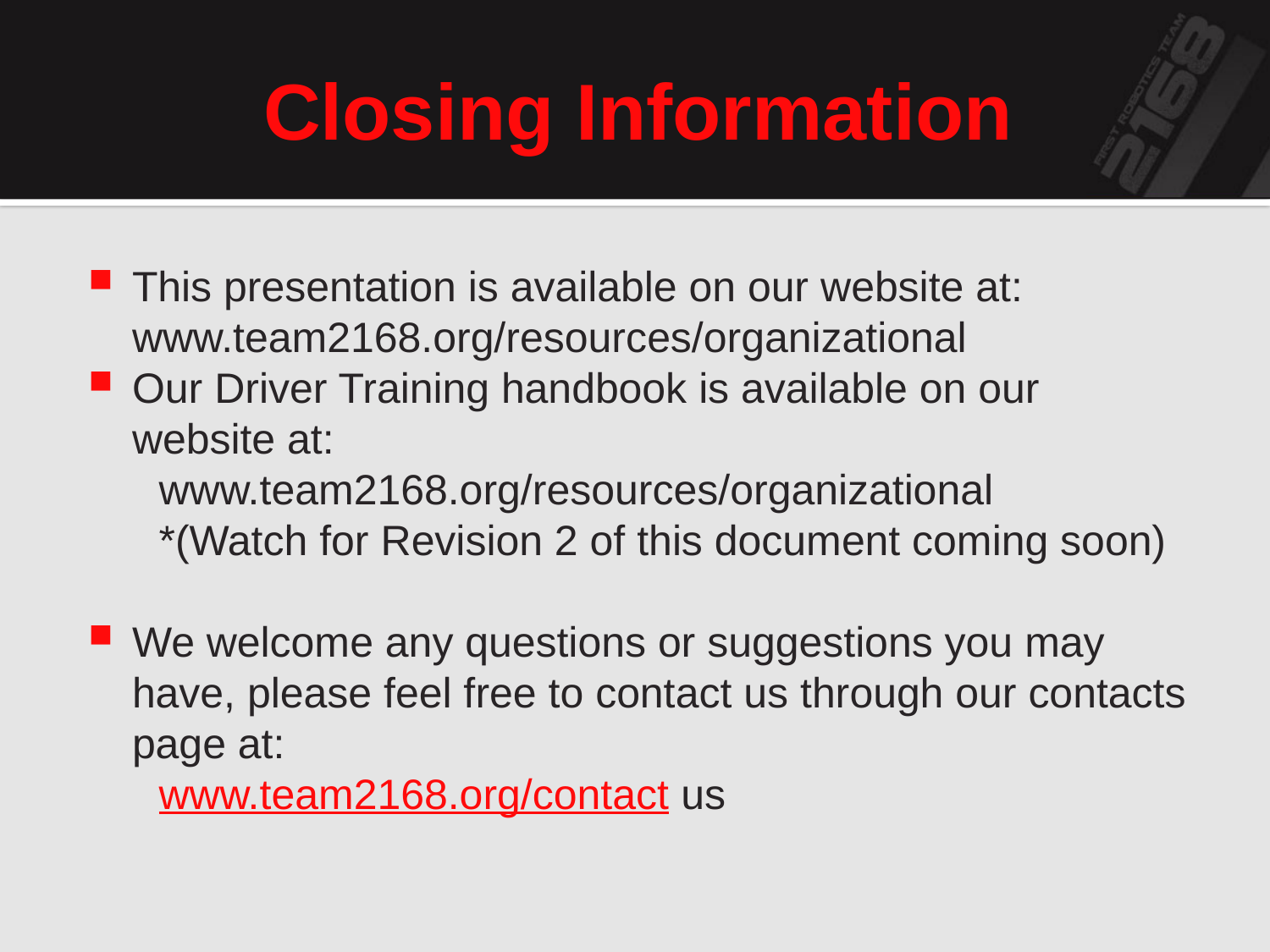

# Closing Information
This presentation is available on our website at: www.team2168.org/resources/organizational
Our Driver Training handbook is available on our website at:
      www.team2168.org/resources/organizational
      *(Watch for Revision 2 of this document coming soon)

We welcome any questions or suggestions you may have, please feel free to contact us through our contacts page at:
      www.team2168.org/contact us